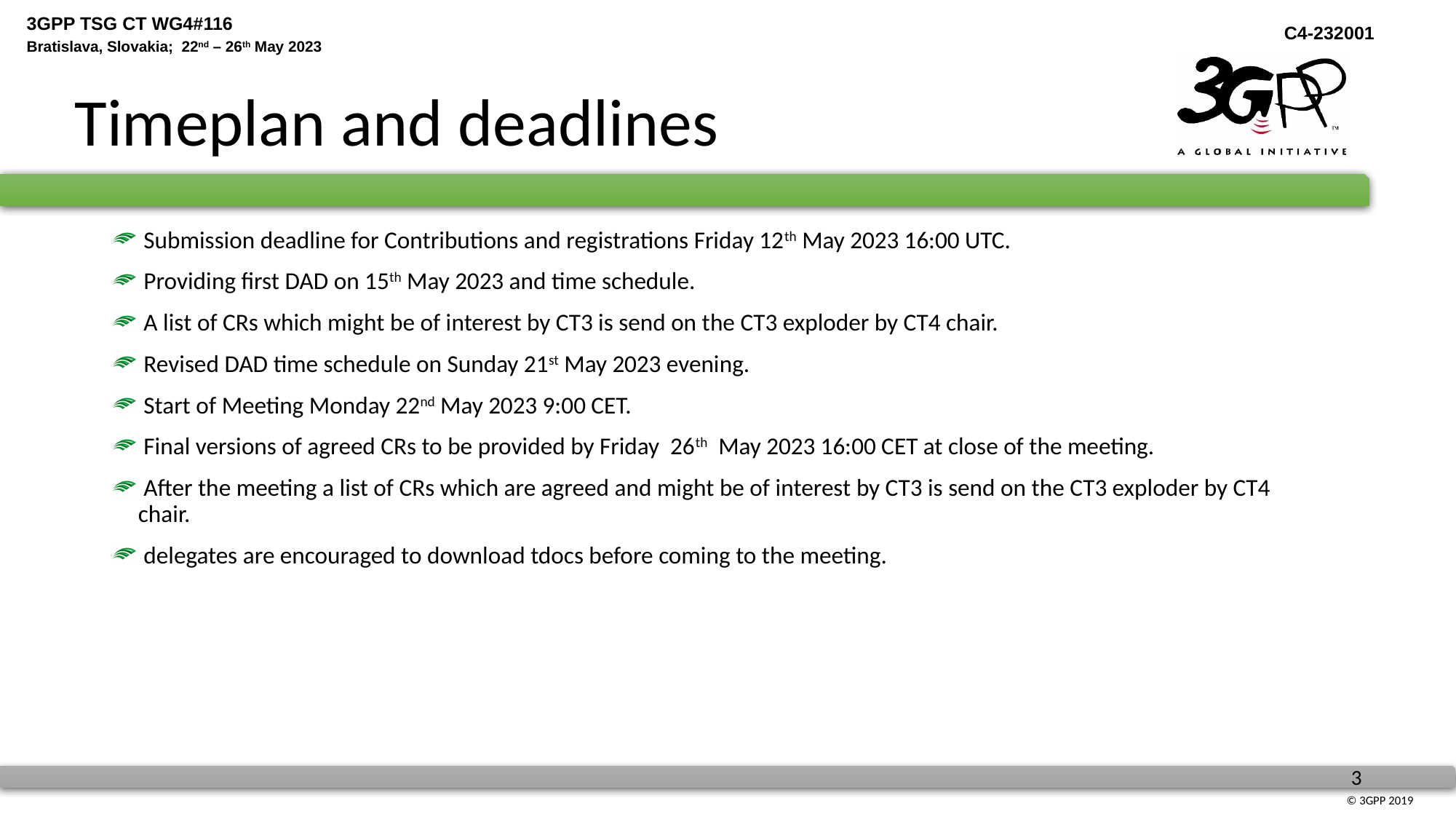

# Timeplan and deadlines
 Submission deadline for Contributions and registrations Friday 12th May 2023 16:00 UTC.
 Providing first DAD on 15th May 2023 and time schedule.
 A list of CRs which might be of interest by CT3 is send on the CT3 exploder by CT4 chair.
 Revised DAD time schedule on Sunday 21st May 2023 evening.
 Start of Meeting Monday 22nd May 2023 9:00 CET.
 Final versions of agreed CRs to be provided by Friday  26th  May 2023 16:00 CET at close of the meeting.
 After the meeting a list of CRs which are agreed and might be of interest by CT3 is send on the CT3 exploder by CT4 chair.
 delegates are encouraged to download tdocs before coming to the meeting.